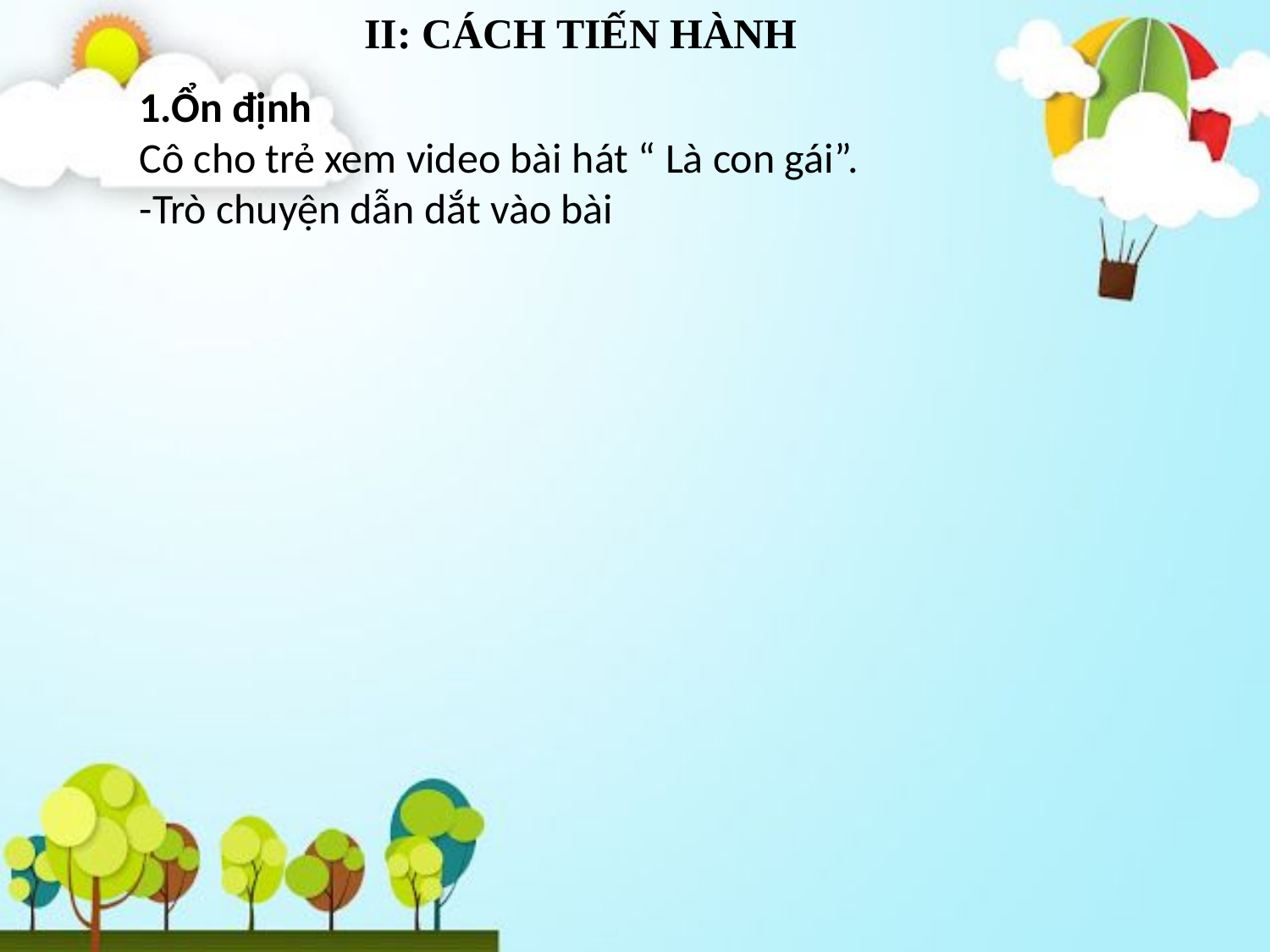

II: CÁCH TIẾN HÀNH
1.Ổn định
Cô cho trẻ xem video bài hát “ Là con gái”.
-Trò chuyện dẫn dắt vào bài